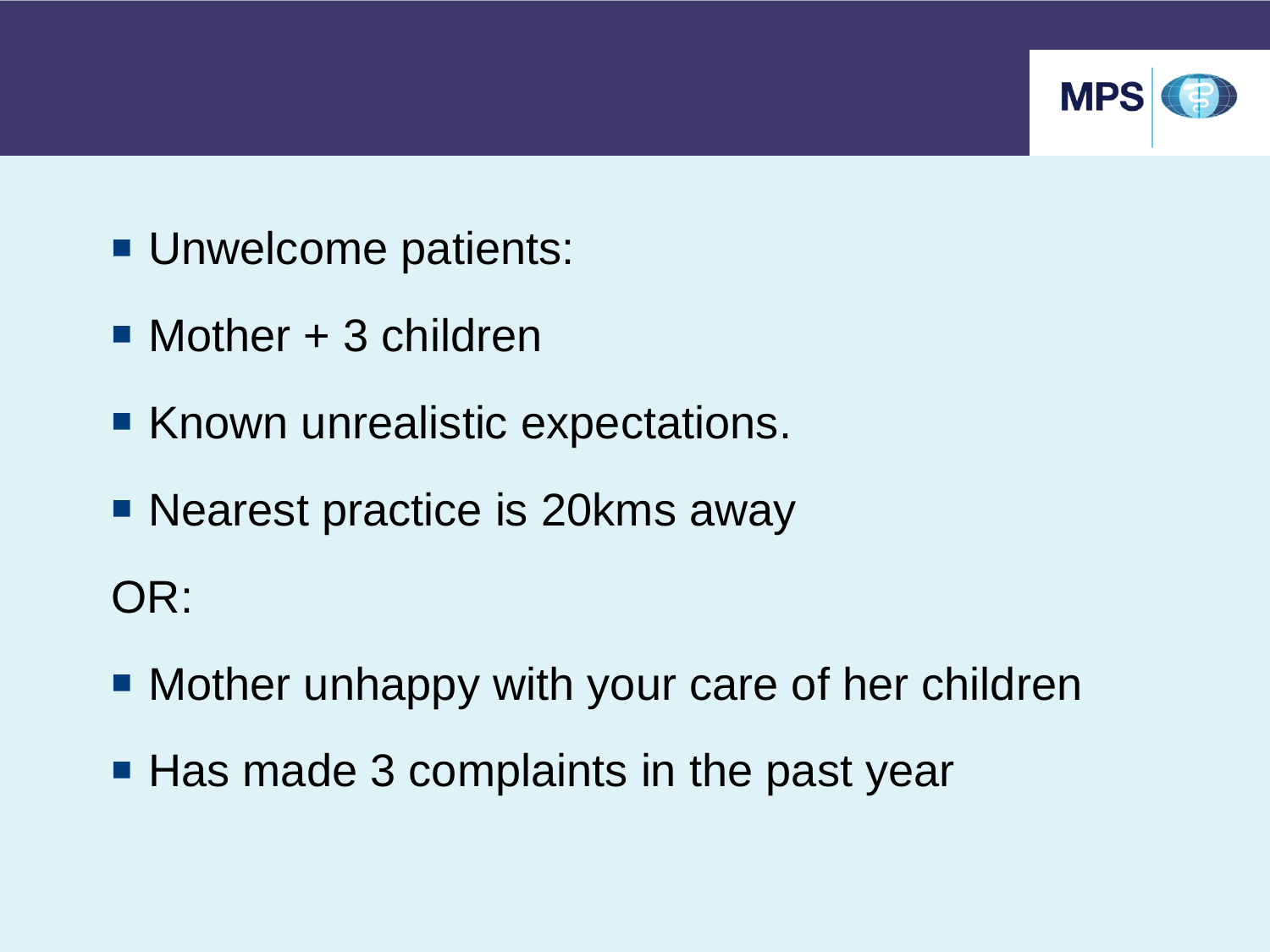

#
Unwelcome patients:
Mother + 3 children
Known unrealistic expectations.
Nearest practice is 20kms away
OR:
Mother unhappy with your care of her children
Has made 3 complaints in the past year